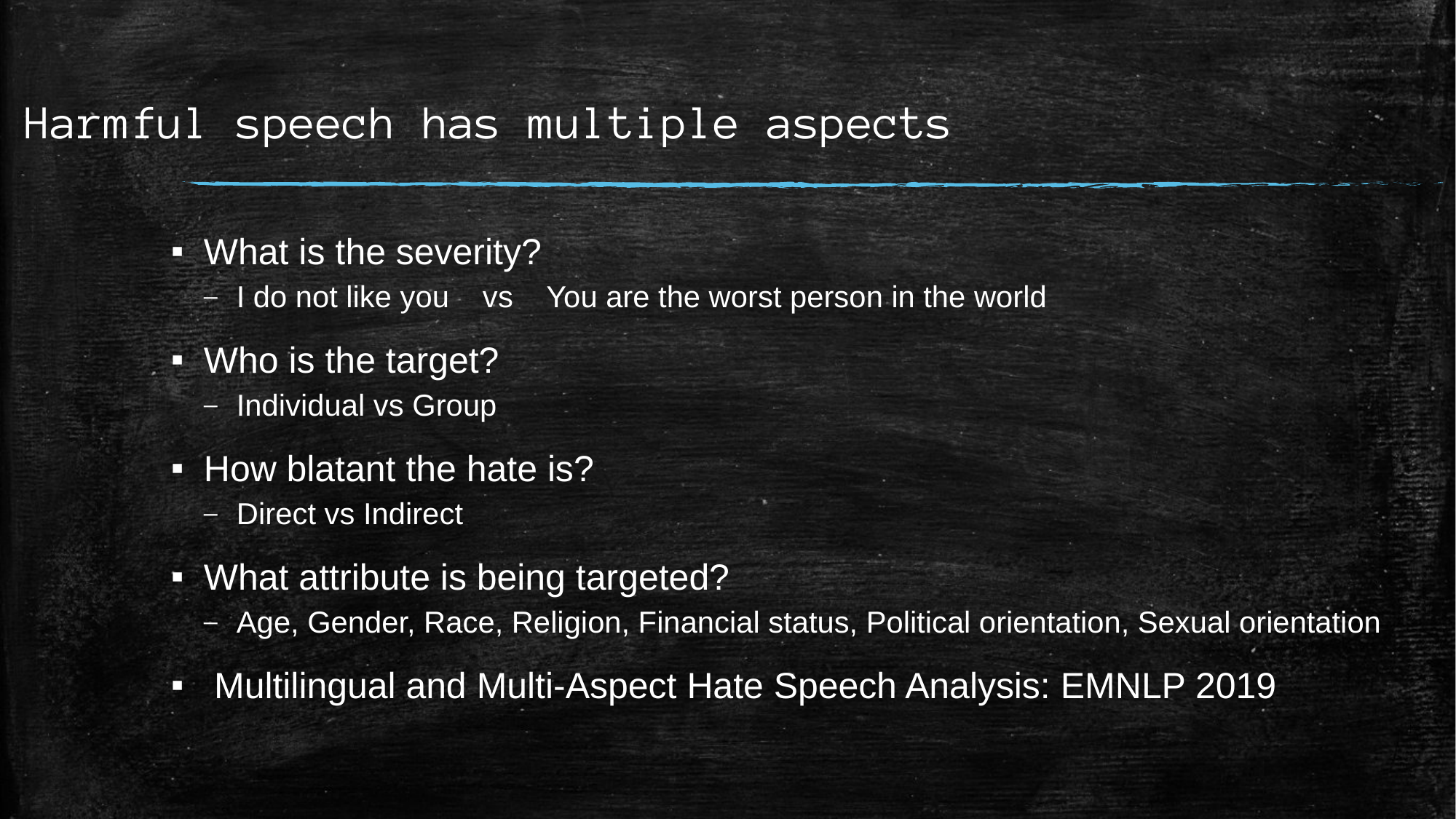

# Harmful speech has multiple aspects
What is the severity?
I do not like you    vs    You are the worst person in the world
Who is the target?
Individual vs Group
How blatant the hate is?
Direct vs Indirect
What attribute is being targeted?
Age, Gender, Race, Religion, Financial status, Political orientation, Sexual orientation
 Multilingual and Multi-Aspect Hate Speech Analysis: EMNLP 2019